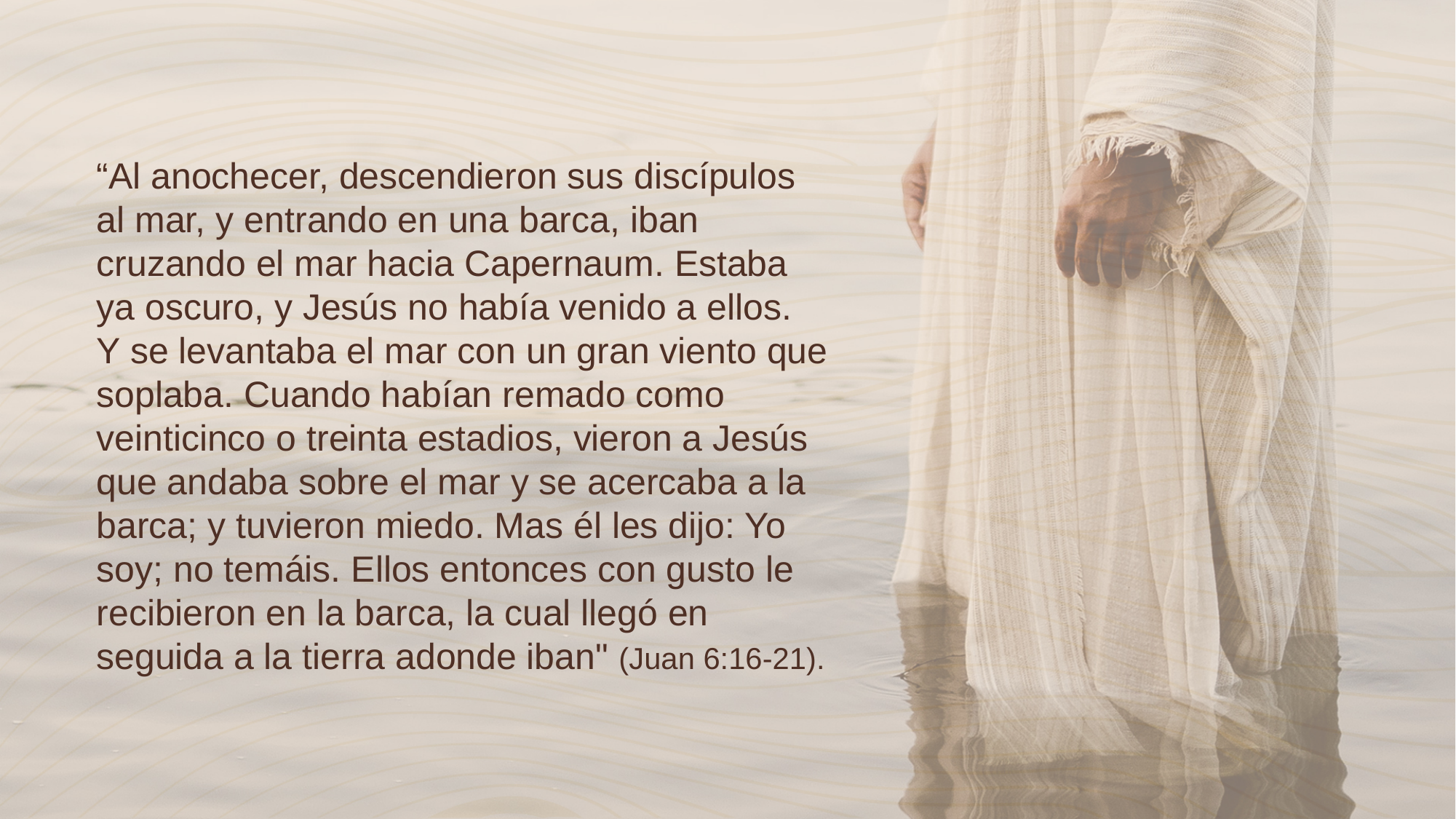

“Al anochecer, descendieron sus discípulos al mar, y entrando en una barca, iban cruzando el mar hacia Capernaum. Estaba ya oscuro, y Jesús no había venido a ellos.
Y se levantaba el mar con un gran viento que soplaba. Cuando habían remado como veinticinco o treinta estadios, vieron a Jesús que andaba sobre el mar y se acercaba a la barca; y tuvieron miedo. Mas él les dijo: Yo soy; no temáis. Ellos entonces con gusto le recibieron en la barca, la cual llegó en seguida a la tierra adonde iban" (Juan 6:16-21).